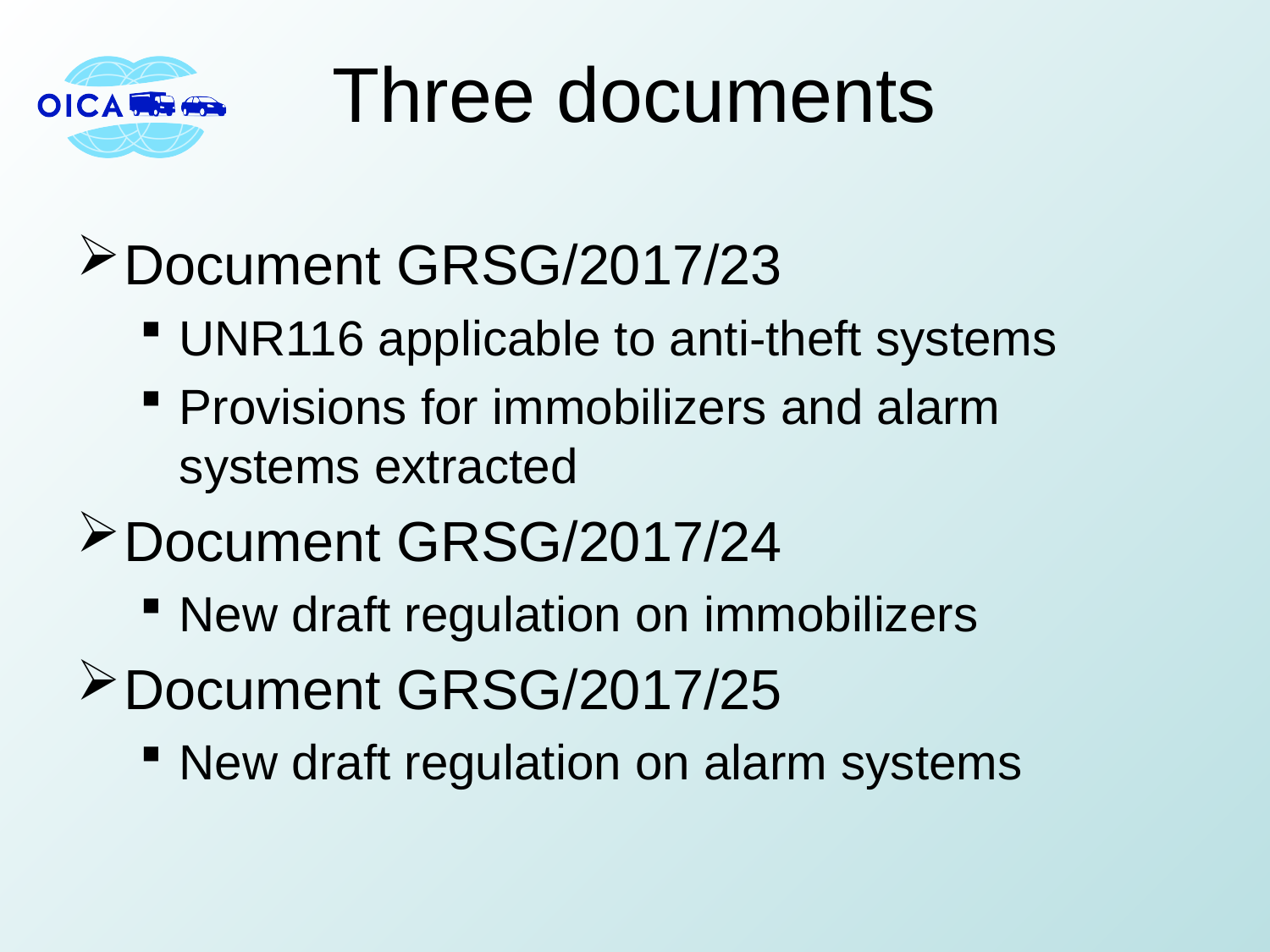

# Three documents
Document GRSG/2017/23
UNR116 applicable to anti-theft systems
Provisions for immobilizers and alarm systems extracted
Document GRSG/2017/24
New draft regulation on immobilizers
Document GRSG/2017/25
New draft regulation on alarm systems